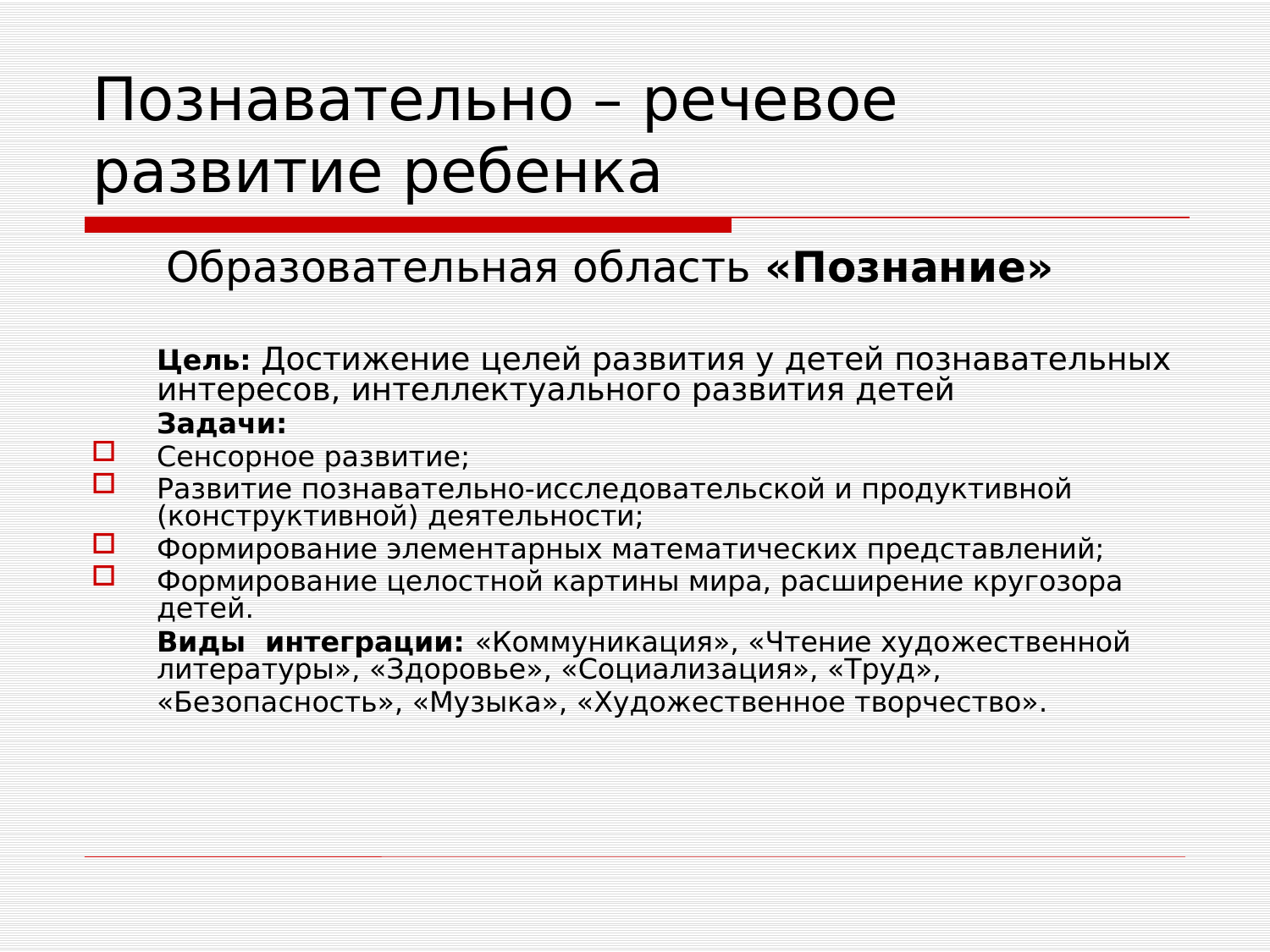

# Познавательно – речевое развитие ребенка
	 Образовательная область «Познание»

	Цель: Достижение целей развития у детей познавательных интересов, интеллектуального развития детей
	Задачи:
Сенсорное развитие;
Развитие познавательно-исследовательской и продуктивной (конструктивной) деятельности;
Формирование элементарных математических представлений;
Формирование целостной картины мира, расширение кругозора детей.
	Виды  интеграции: «Коммуникация», «Чтение художественной литературы», «Здоровье», «Социализация», «Труд», «Безопасность», «Музыка», «Художественное творчество».